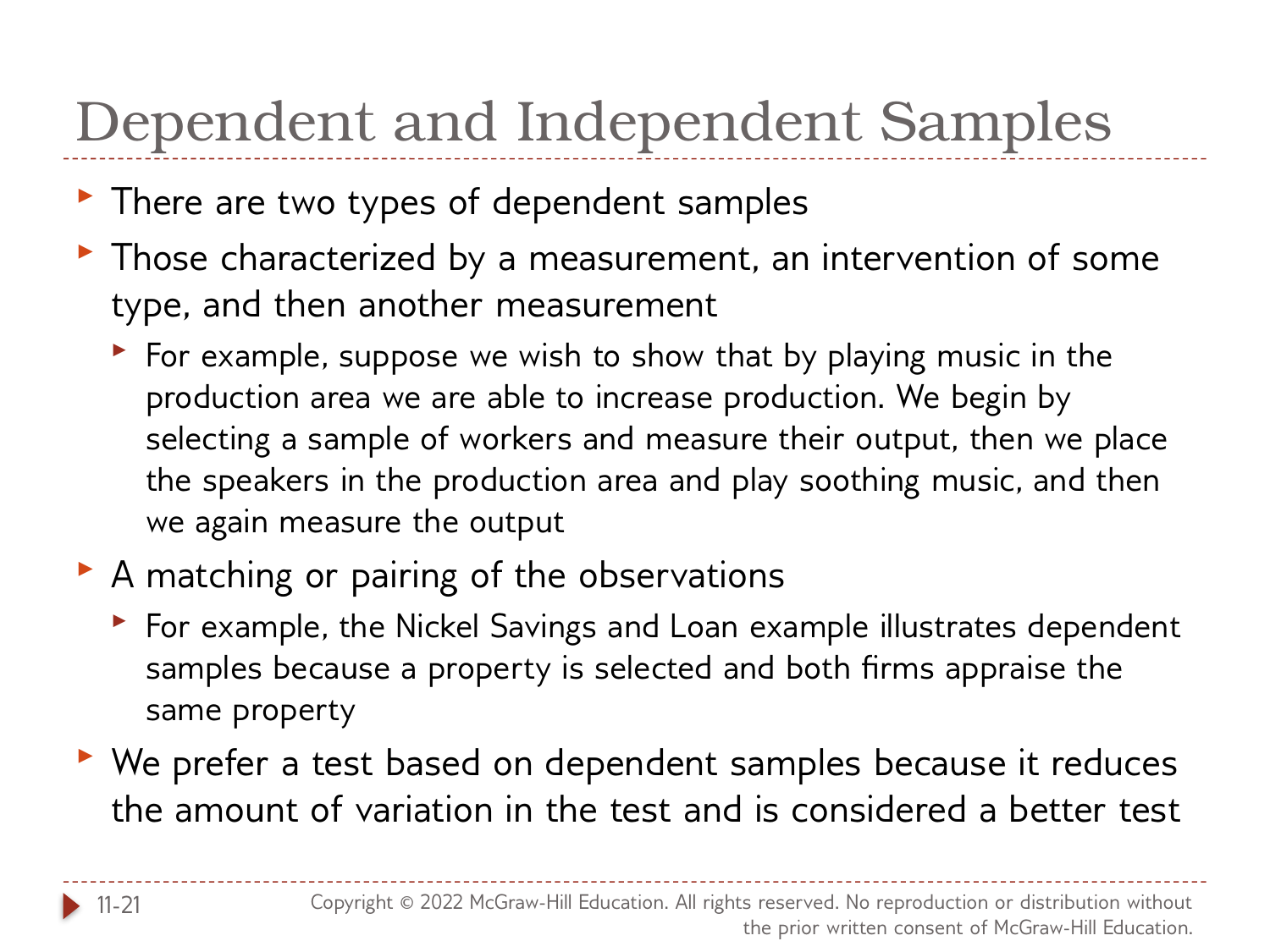

# Dependent and Independent Samples
There are two types of dependent samples
Those characterized by a measurement, an intervention of some type, and then another measurement
For example, suppose we wish to show that by playing music in the production area we are able to increase production. We begin by selecting a sample of workers and measure their output, then we place the speakers in the production area and play soothing music, and then we again measure the output
A matching or pairing of the observations
For example, the Nickel Savings and Loan example illustrates dependent samples because a property is selected and both firms appraise the same property
We prefer a test based on dependent samples because it reduces the amount of variation in the test and is considered a better test
11-21
Copyright © 2022 McGraw-Hill Education. All rights reserved. No reproduction or distribution without the prior written consent of McGraw-Hill Education.